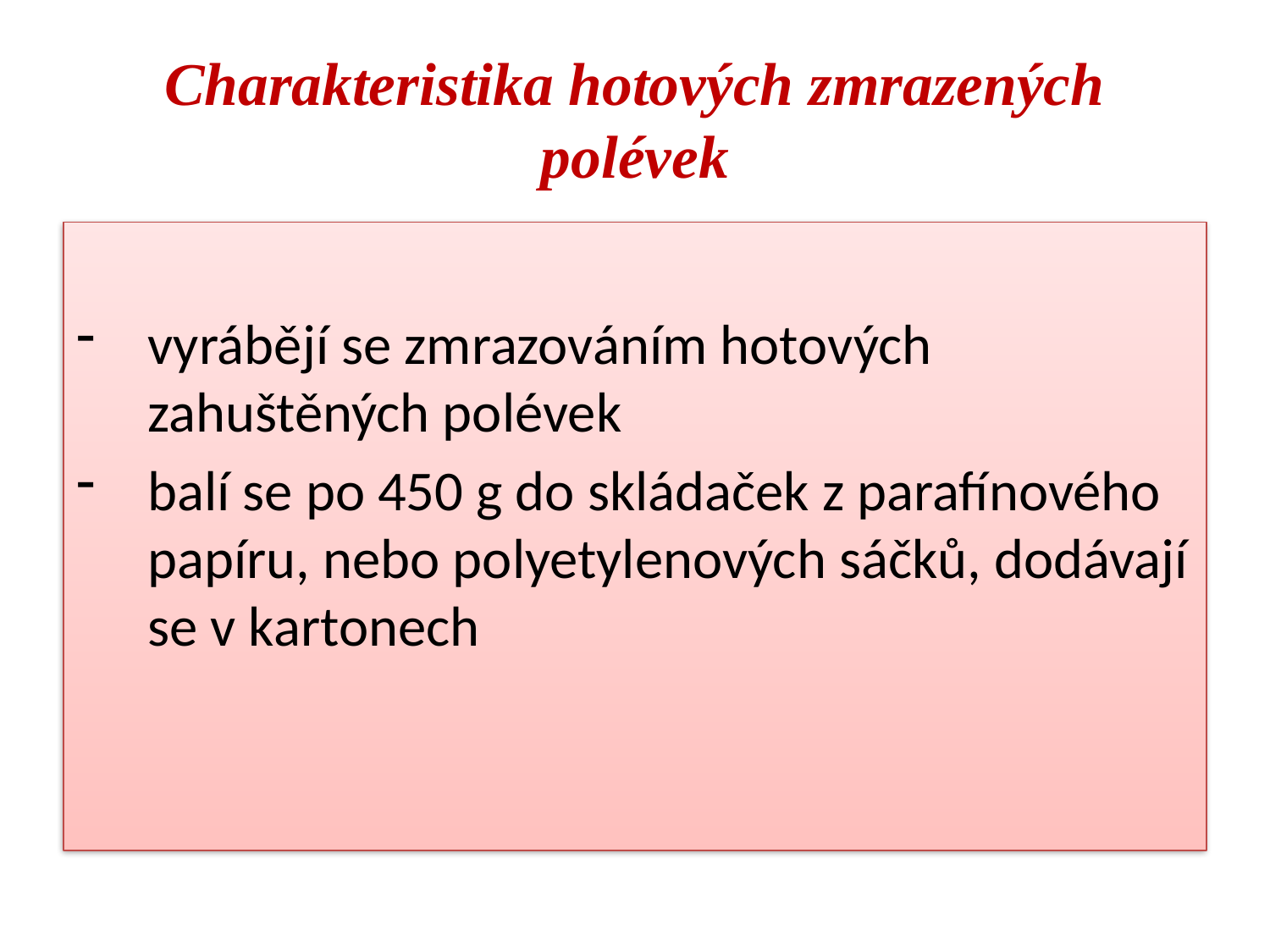

# Charakteristika hotových zmrazených polévek

vyrábějí se zmrazováním hotových zahuštěných polévek
balí se po 450 g do skládaček z parafínového papíru, nebo polyetylenových sáčků, dodávají se v kartonech